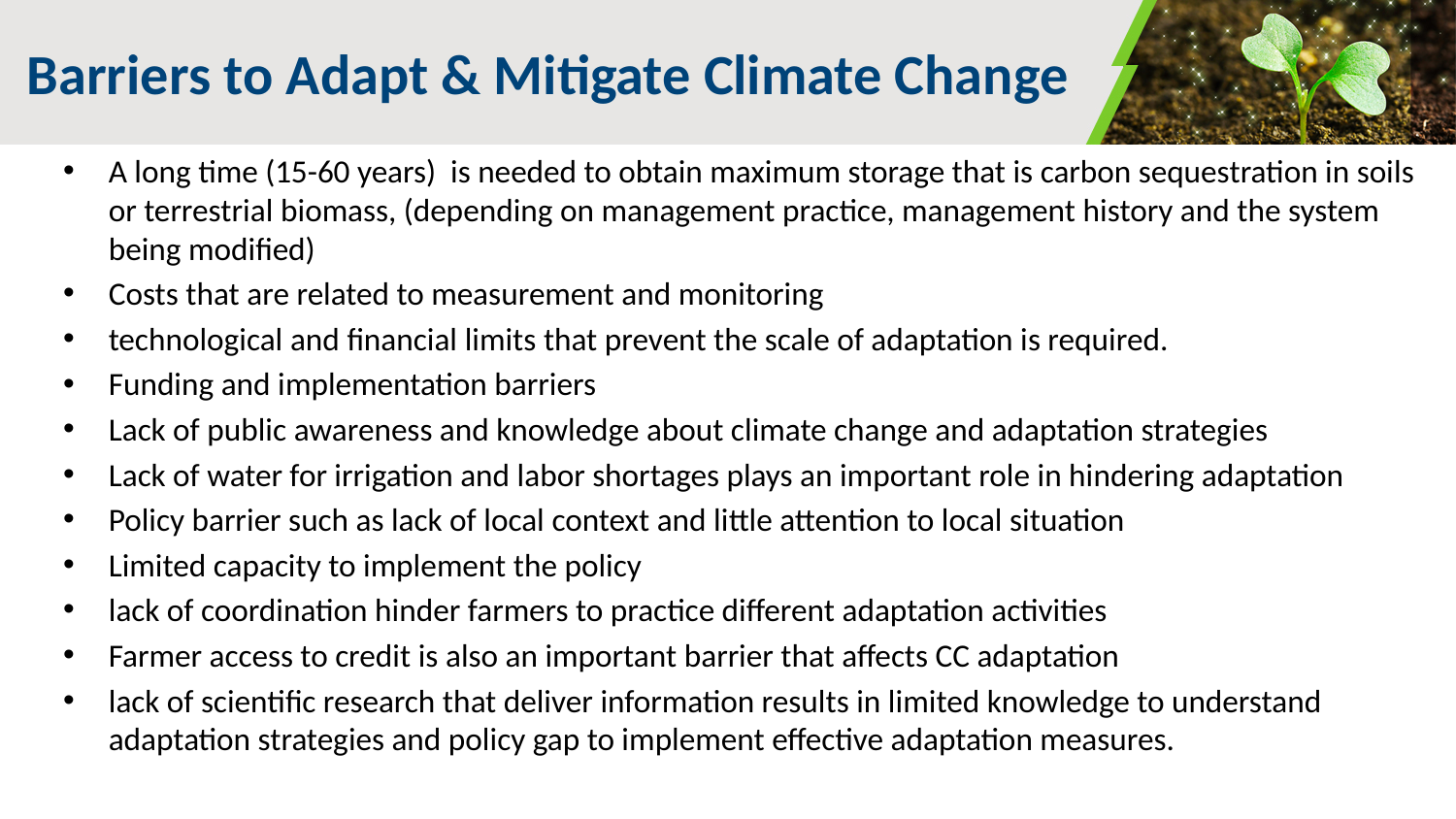

# Barriers to Adapt & Mitigate Climate Change
A long time (15-60 years)  is needed to obtain maximum storage that is carbon sequestration in soils or terrestrial biomass, (depending on management practice, management history and the system being modified)
Costs that are related to measurement and monitoring
technological and financial limits that prevent the scale of adaptation is required.
Funding and implementation barriers
Lack of public awareness and knowledge about climate change and adaptation strategies
Lack of water for irrigation and labor shortages plays an important role in hindering adaptation
Policy barrier such as lack of local context and little attention to local situation
Limited capacity to implement the policy
lack of coordination hinder farmers to practice different adaptation activities
Farmer access to credit is also an important barrier that affects CC adaptation
lack of scientific research that deliver information results in limited knowledge to understand adaptation strategies and policy gap to implement effective adaptation measures.